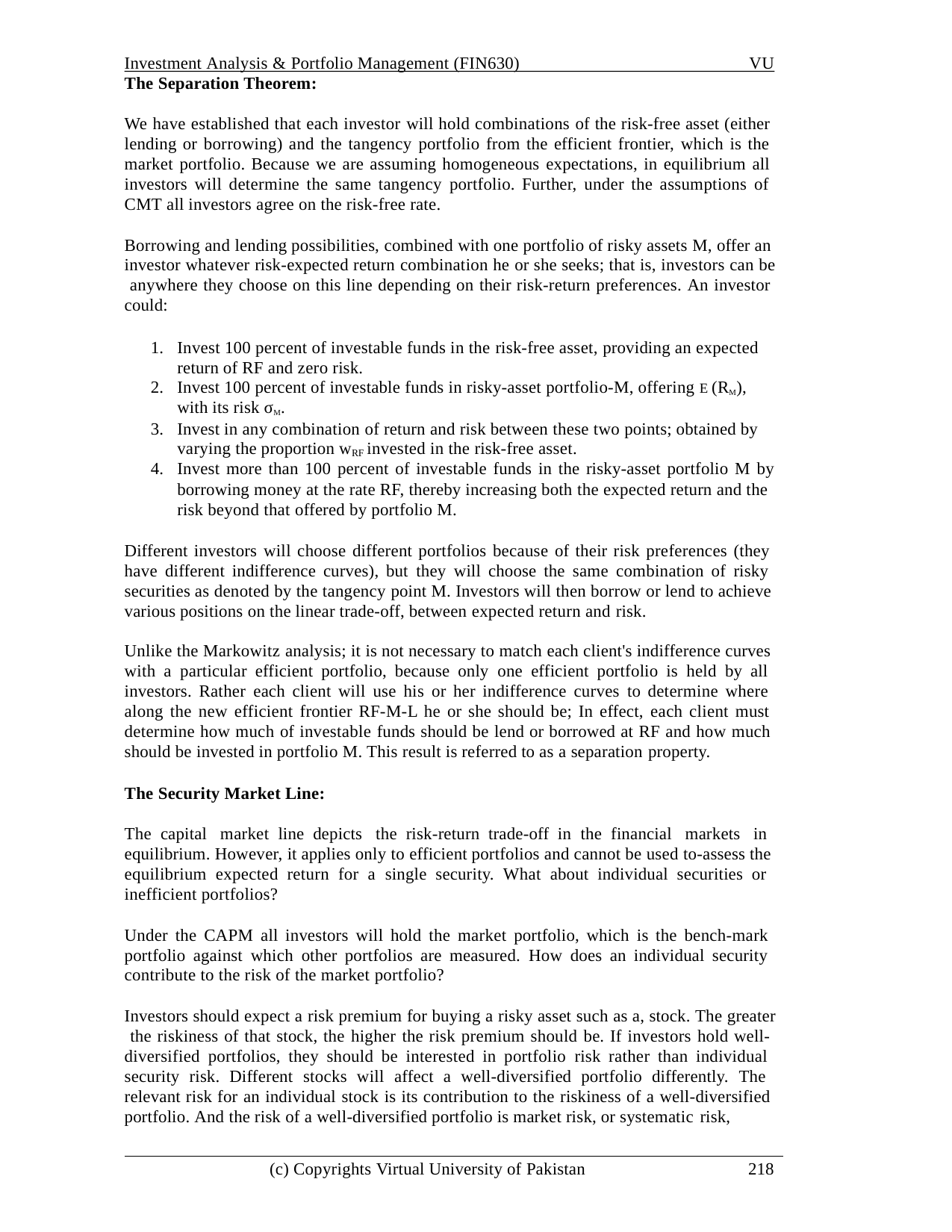

Investment Analysis & Portfolio Management (FIN630)
VU
The Separation Theorem:

We have established that each investor will hold combinations of the risk-free asset (either  lending or borrowing) and the tangency portfolio from the efficient frontier, which is the  market portfolio. Because we are assuming homogeneous expectations, in equilibrium all  investors will determine the same tangency portfolio. Further, under the assumptions of  CMT all investors agree on the risk-free rate.

Borrowing and lending possibilities, combined with one portfolio of risky assets M, offer an  investor whatever risk-expected return combination he or she seeks; that is, investors can be  anywhere they choose on this line depending on their risk-return preferences. An investor  could:

Invest 100 percent of investable funds in the risk-free asset, providing an expected  return of RF and zero risk.
Invest 100 percent of investable funds in risky-asset portfolio-M, offering E (RM),
with its risk σM.
Invest in any combination of return and risk between these two points; obtained by  varying the proportion wRF invested in the risk-free asset.
Invest more than 100 percent of investable funds in the risky-asset portfolio M by
borrowing money at the rate RF, thereby increasing both the expected return and the  risk beyond that offered by portfolio M.

Different investors will choose different portfolios because of their risk preferences (they  have different indifference curves), but they will choose the same combination of risky  securities as denoted by the tangency point M. Investors will then borrow or lend to achieve  various positions on the linear trade-off, between expected return and risk.

Unlike the Markowitz analysis; it is not necessary to match each client's indifference curves  with a particular efficient portfolio, because only one efficient portfolio is held by all  investors. Rather each client will use his or her indifference curves to determine where  along the new efficient frontier RF-M-L he or she should be; In effect, each client must  determine how much of investable funds should be lend or borrowed at RF and how much  should be invested in portfolio M. This result is referred to as a separation property.

The Security Market Line:

The capital market line depicts the risk-return trade-off in the financial markets in  equilibrium. However, it applies only to efficient portfolios and cannot be used to-assess the  equilibrium expected return for a single security. What about individual securities or  inefficient portfolios?

Under the CAPM all investors will hold the market portfolio, which is the bench-mark  portfolio against which other portfolios are measured. How does an individual security  contribute to the risk of the market portfolio?

Investors should expect a risk premium for buying a risky asset such as a, stock. The greater  the riskiness of that stock, the higher the risk premium should be. If investors hold well-  diversified portfolios, they should be interested in portfolio risk rather than individual  security risk. Different stocks will affect a well-diversified portfolio differently. The  relevant risk for an individual stock is its contribution to the riskiness of a well-diversified  portfolio. And the risk of a well-diversified portfolio is market risk, or systematic risk,

(c) Copyrights Virtual University of Pakistan
218